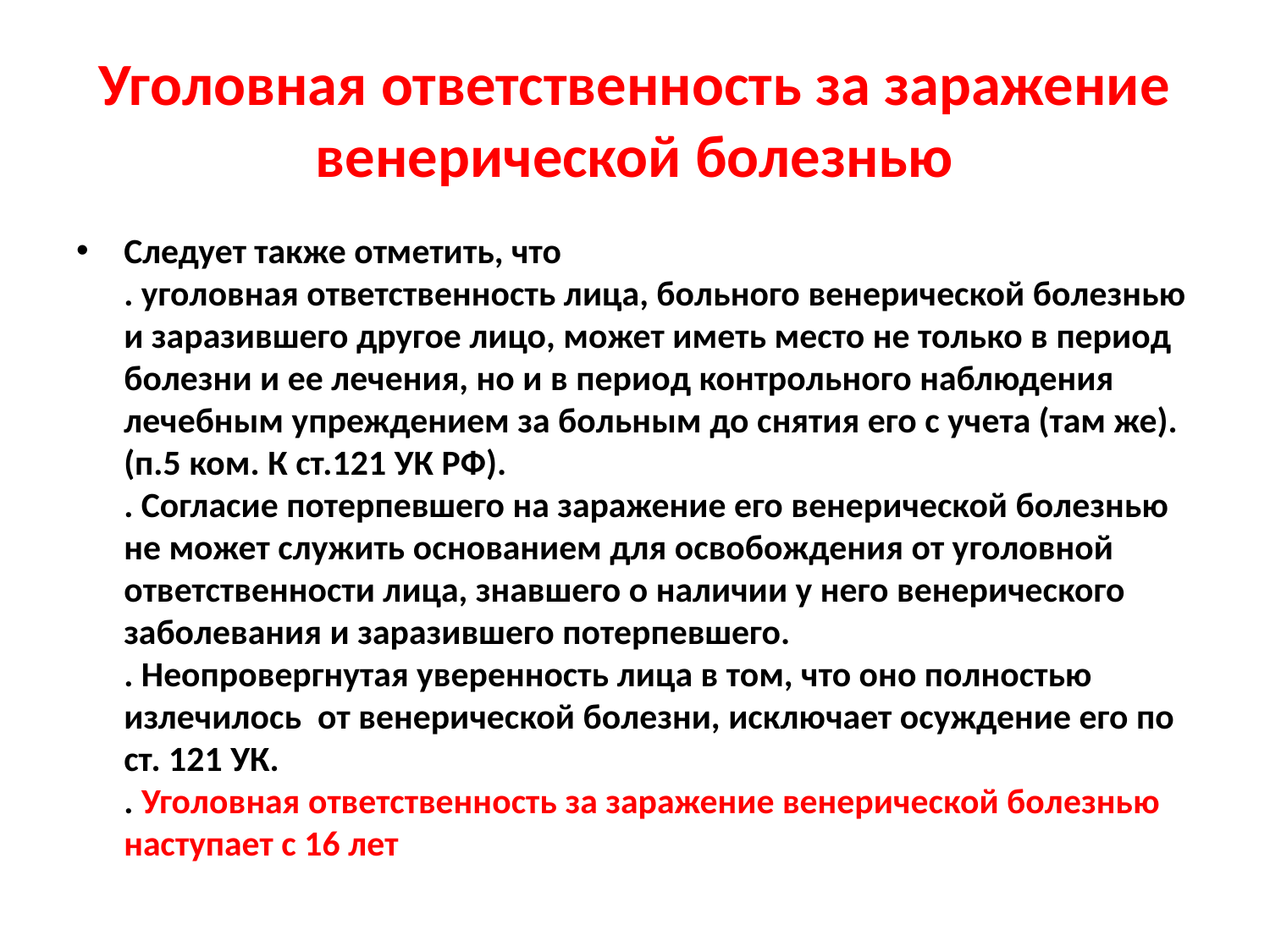

# Уголовная ответственность за заражение венерической болезнью
Следует также отметить, что
. уголовная ответственность лица, больного венерической болезнью и заразившего другое лицо, может иметь место не только в период болезни и ее лечения, но и в период контрольного наблюдения лечебным упреждением за больным до снятия его с учета (там же).(п.5 ком. К ст.121 УК РФ).
. Согласие потерпевшего на заражение его венерической болезнью не может служить основанием для освобождения от уголовной ответственности лица, знавшего о наличии у него венерического заболевания и заразившего потерпевшего.
. Неопровергнутая уверенность лица в том, что оно полностью излечилось  от венерической болезни, исключает осуждение его по ст. 121 УК.
. Уголовная ответственность за заражение венерической болезнью
наступает с 16 лет